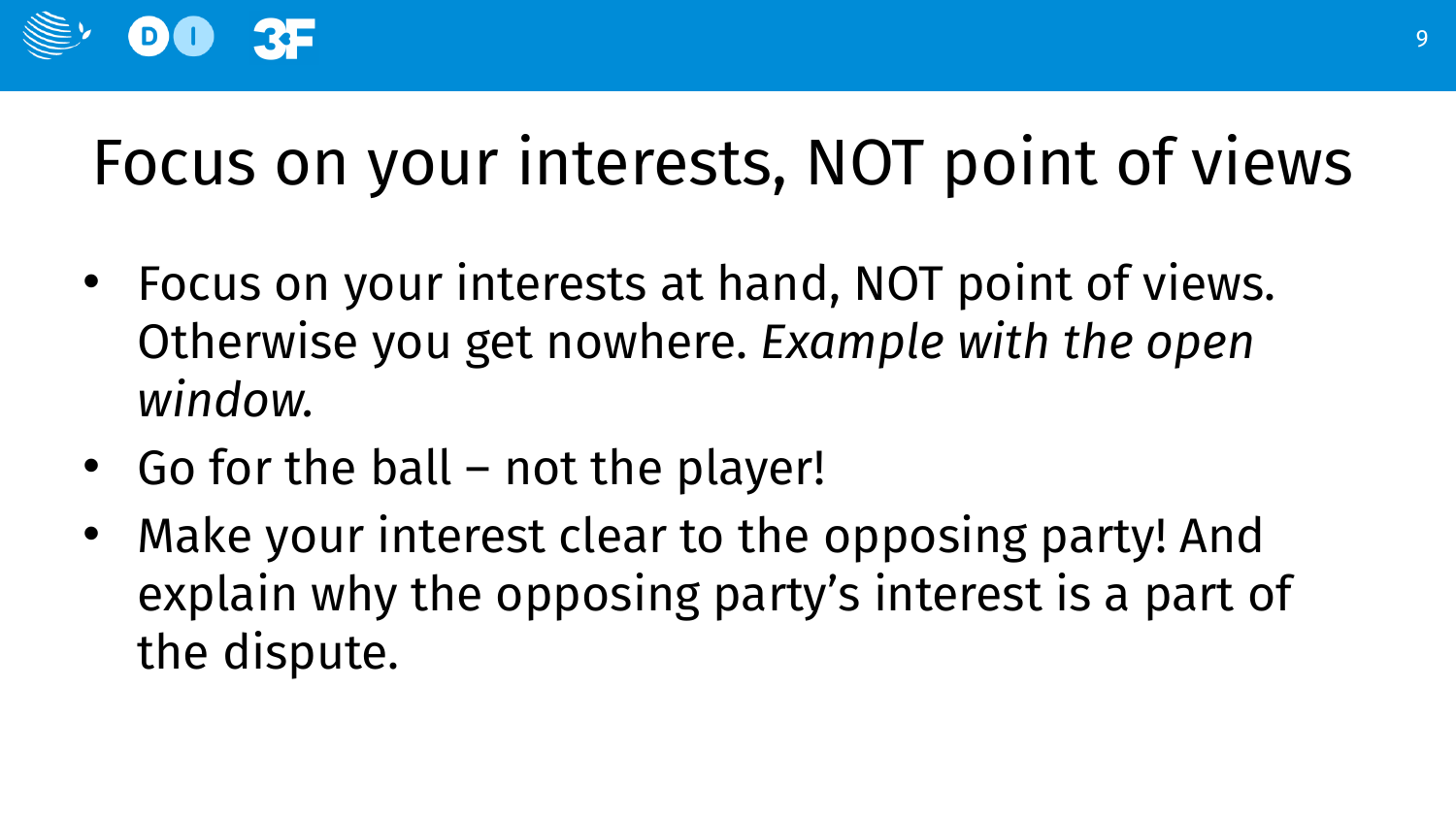

9
# Focus on your interests, NOT point of views
Focus on your interests at hand, NOT point of views. Otherwise you get nowhere. Example with the open window.
Go for the ball – not the player!
Make your interest clear to the opposing party! And explain why the opposing party’s interest is a part of the dispute.